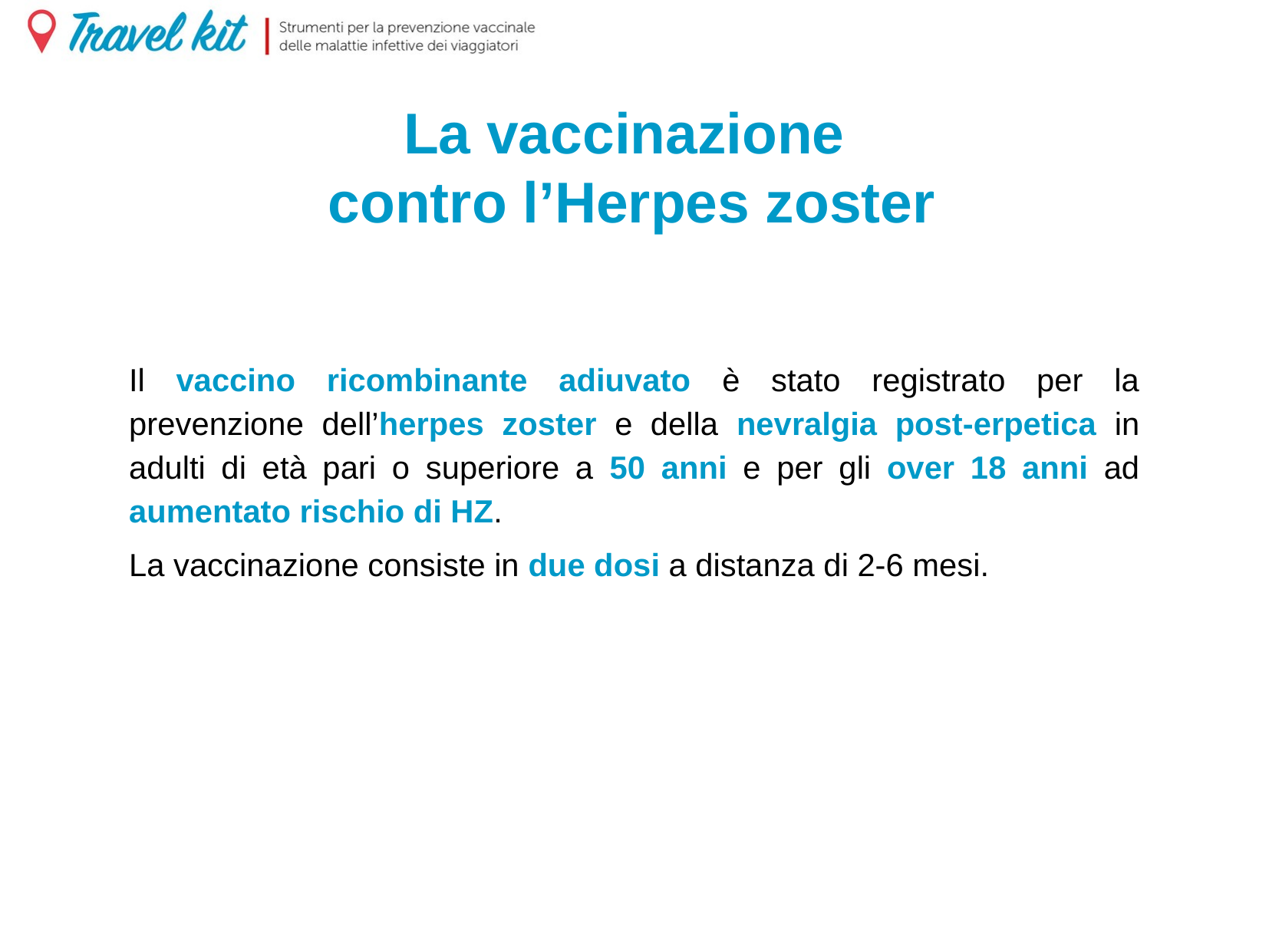

La vaccinazione
contro l’Herpes zoster
Il vaccino ricombinante adiuvato è stato registrato per la prevenzione dell’herpes zoster e della nevralgia post-erpetica in adulti di età pari o superiore a 50 anni e per gli over 18 anni ad aumentato rischio di HZ.
La vaccinazione consiste in due dosi a distanza di 2-6 mesi.